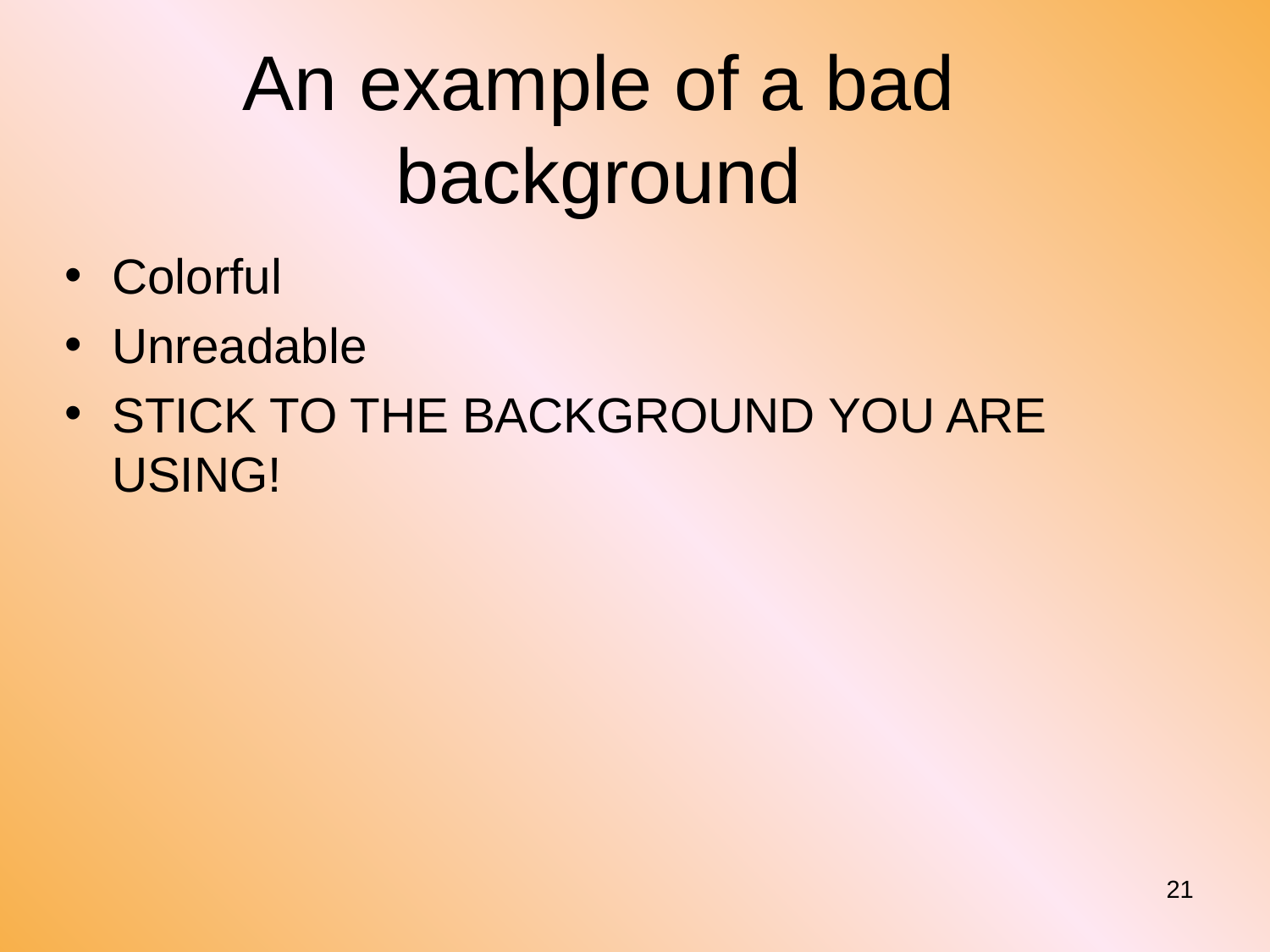

# An example of a bad background
Colorful
Unreadable
STICK TO THE BACKGROUND YOU ARE USING!

21